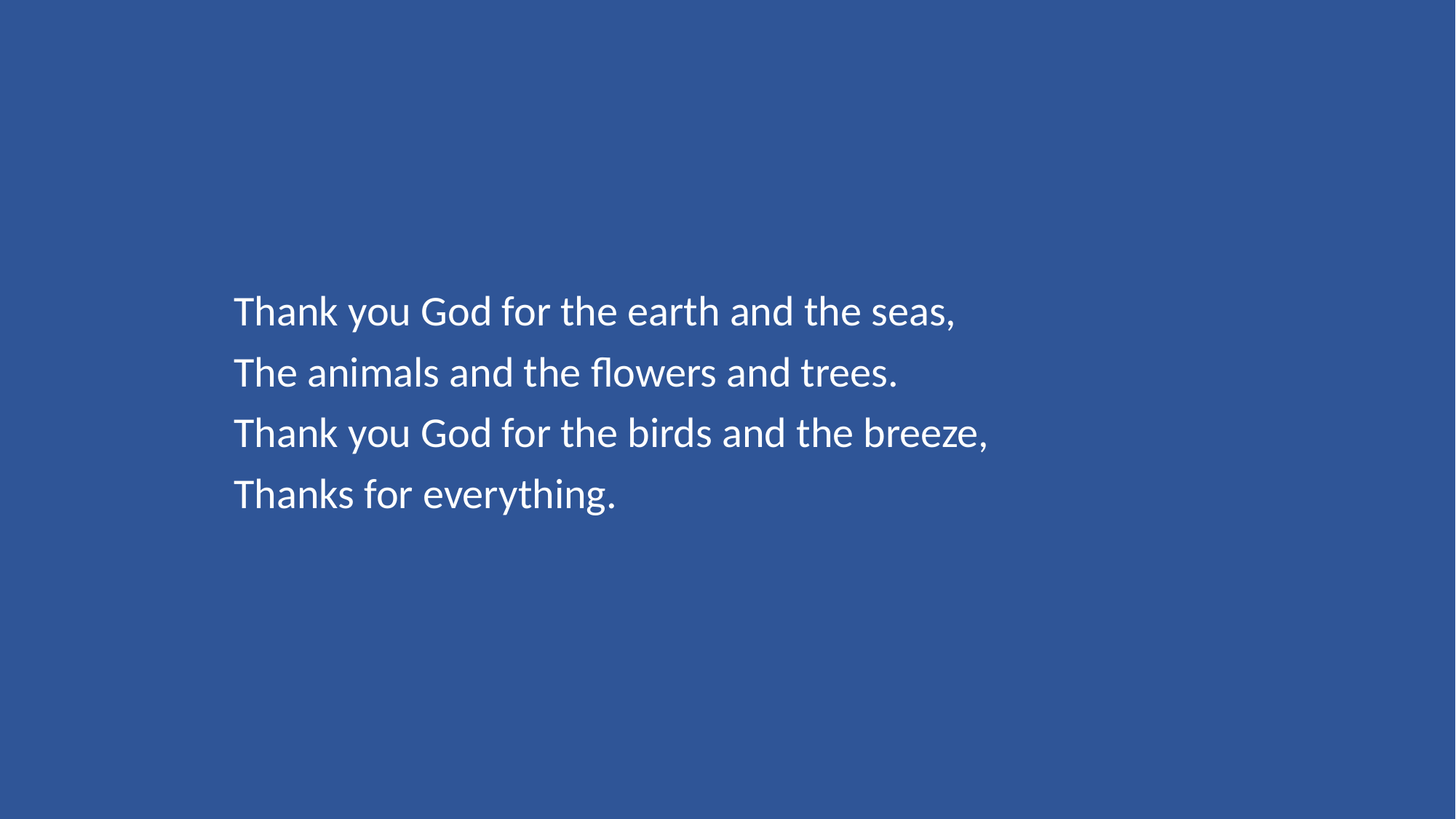

Thank you God for the earth and the seas,
The animals and the flowers and trees.
Thank you God for the birds and the breeze,
Thanks for everything.